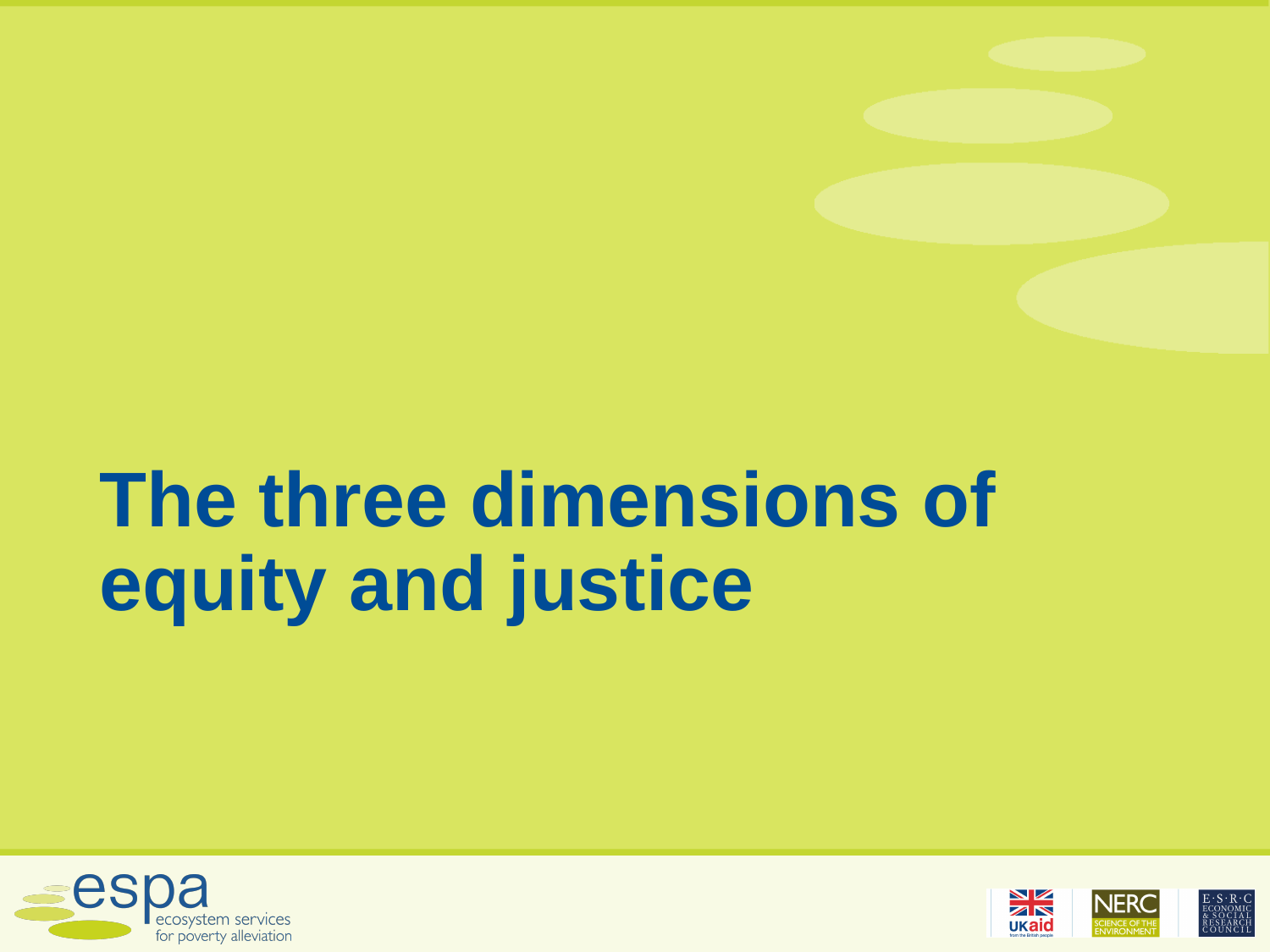

# The three dimensions of equity and justice